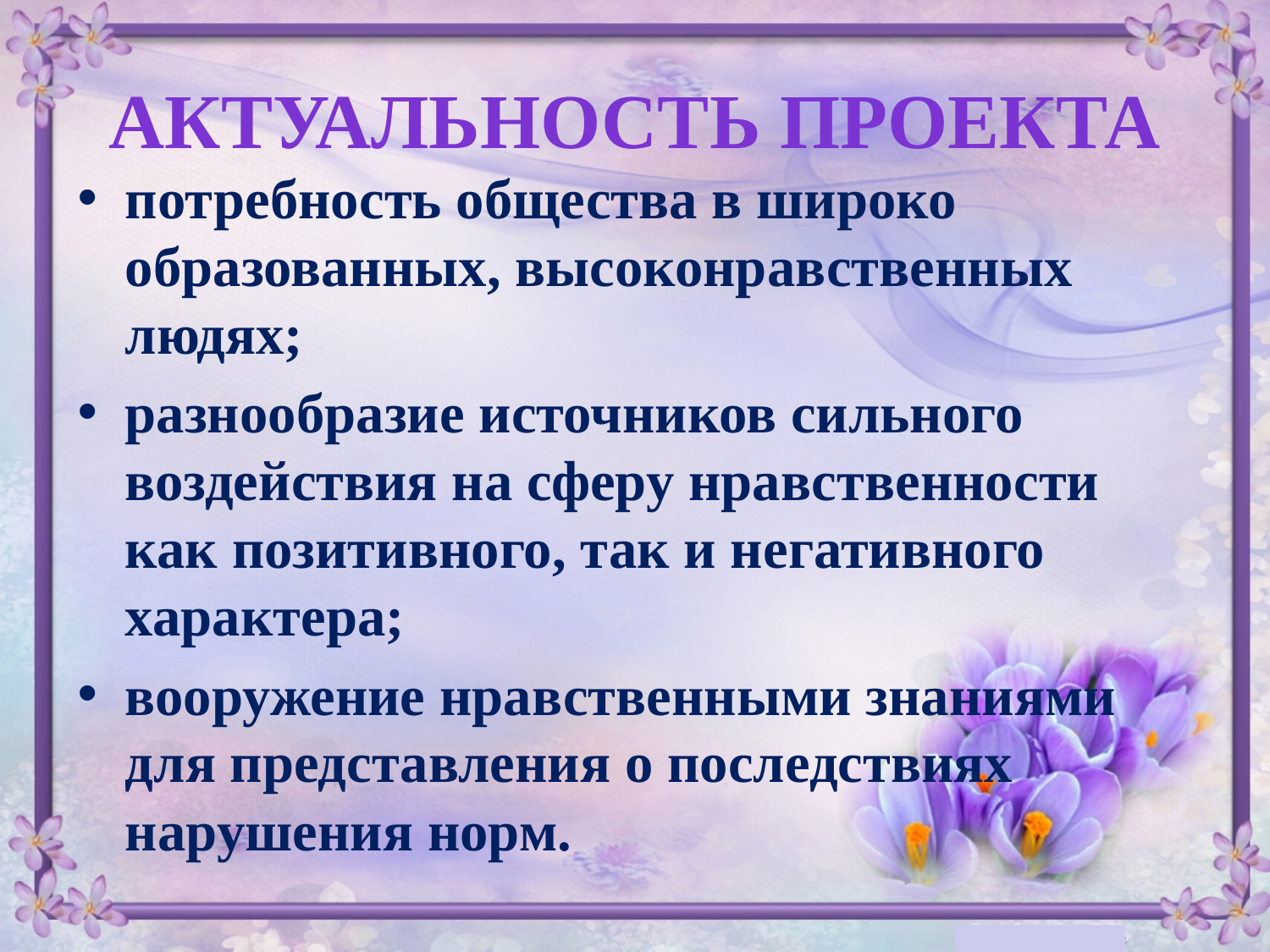

# Актуальность проекта
потребность общества в широко образованных, высоконравственных людях;
разнообразие источников сильного воздействия на сферу нравственности как позитивного, так и негативного характера;
вооружение нравственными знаниями для представления о последствиях нарушения норм.